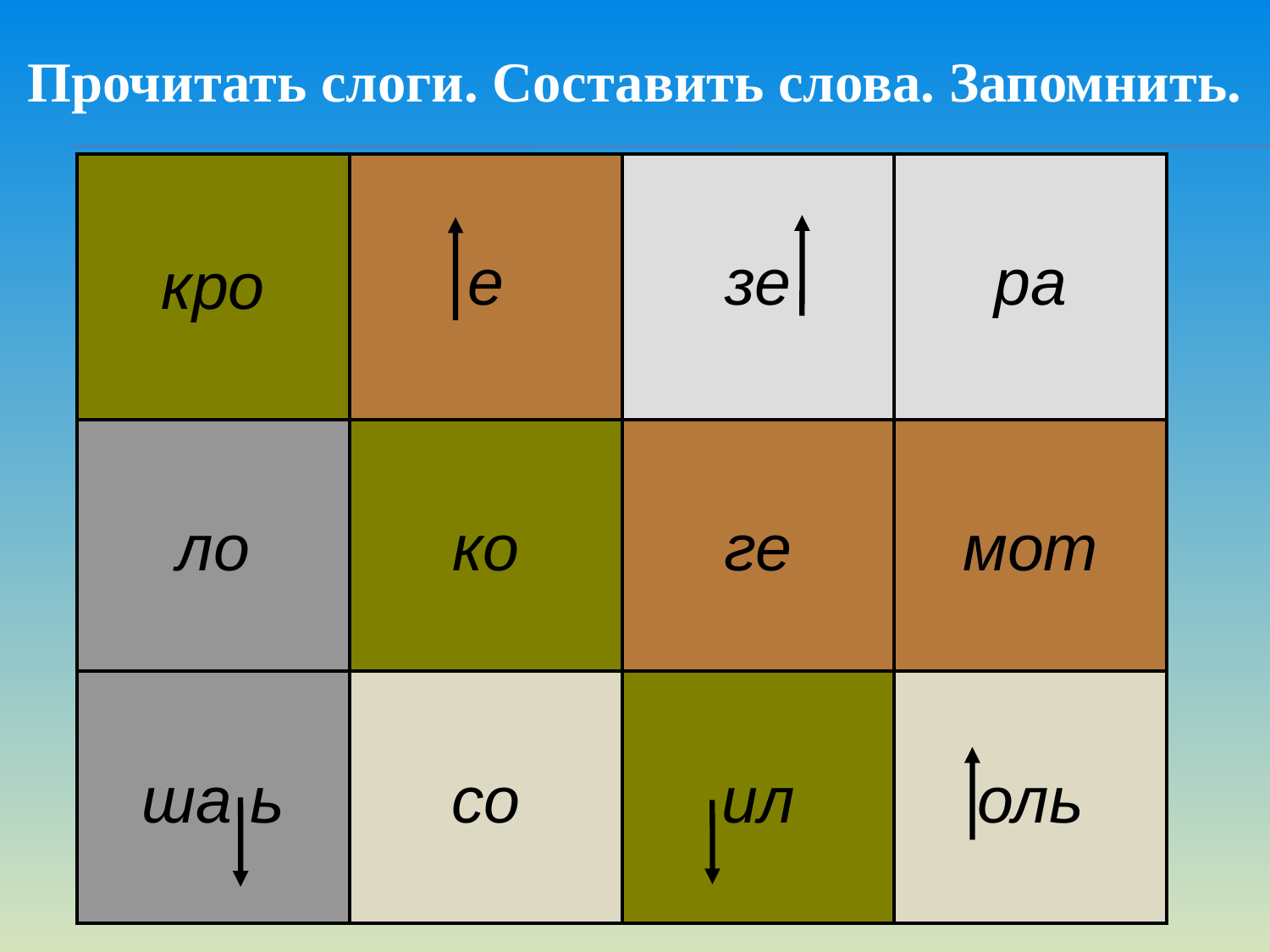

Прочитать слоги. Составить слова. Запомнить.
| кро | е | зе | ра |
| --- | --- | --- | --- |
| ло | ко | ге | мот |
| ша ь | со | ил | оль |